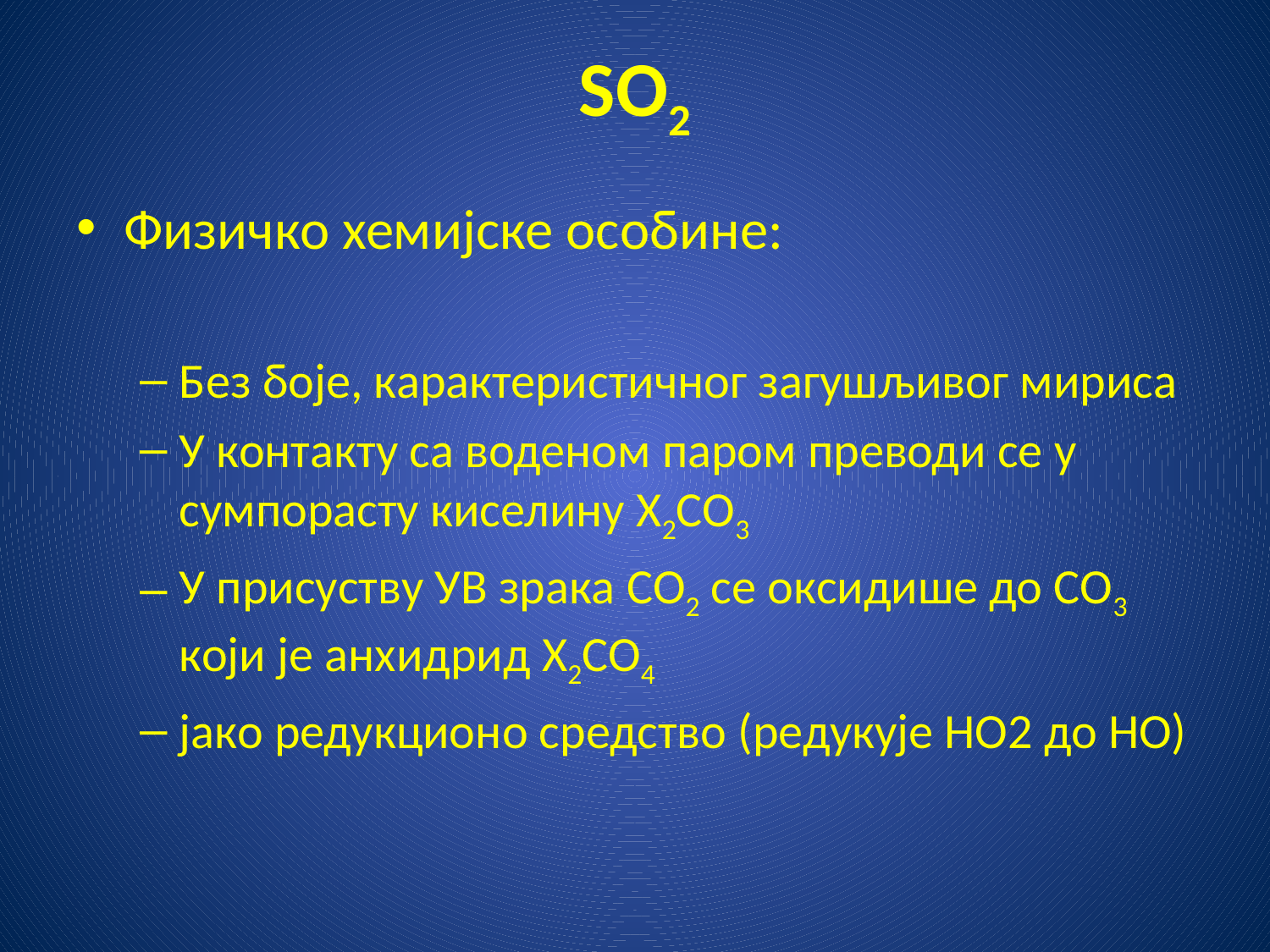

# SО2
Физичко хемијске особине:

Без боје, карактеристичног загушљивог мириса
У контакту са воденом паром преводи се у сумпорасту киселину Х2СО3
У присуству УВ зрака СО2 се оксидише до СО3 који је анхидрид Х2СО4
јако редукционо средство (редукује НО2 до НО)